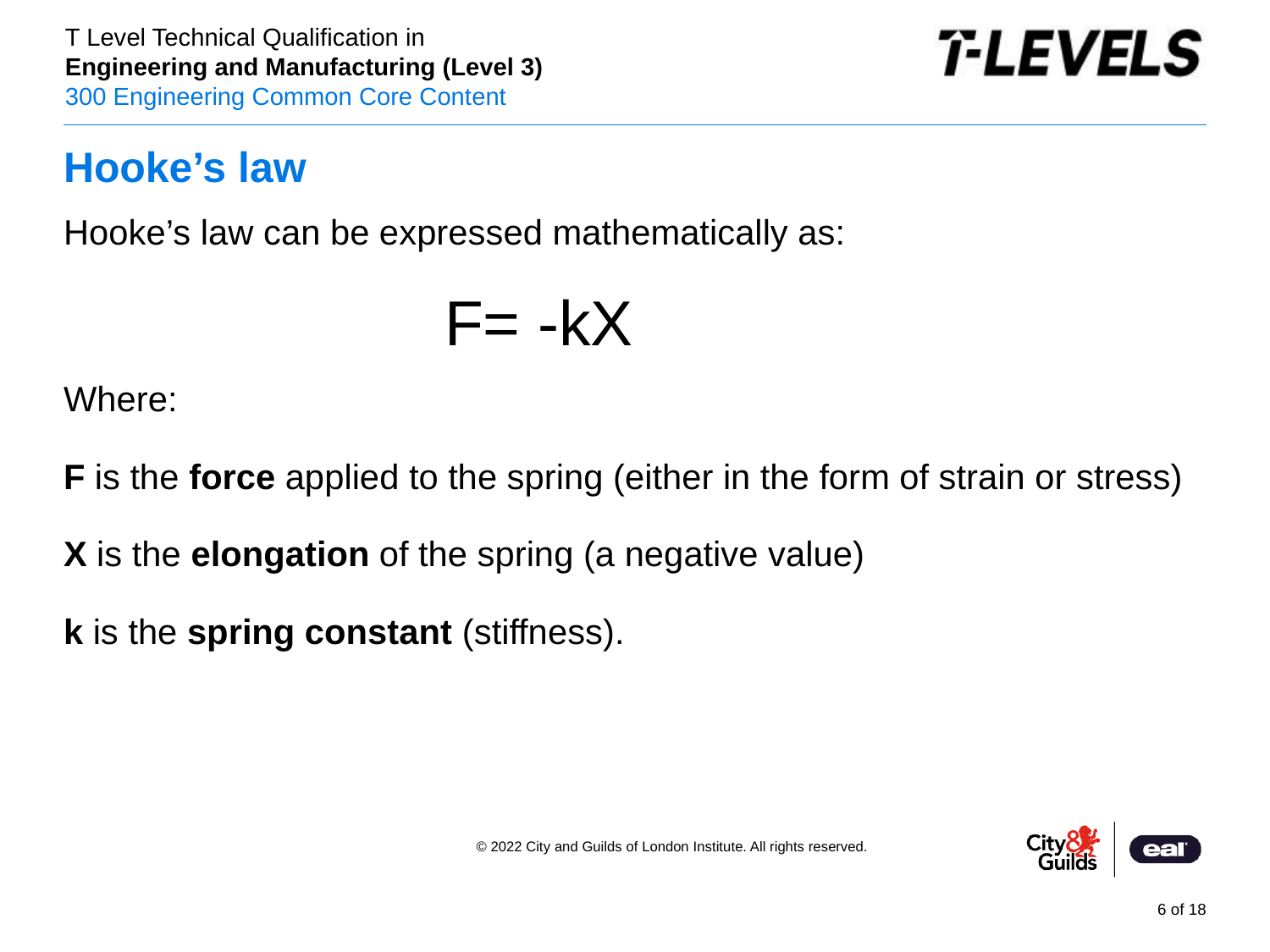

# Hooke’s law
Hooke’s law can be expressed mathematically as:
F= -kX
Where:
F is the force applied to the spring (either in the form of strain or stress)
X is the elongation of the spring (a negative value)
k is the spring constant (stiffness).